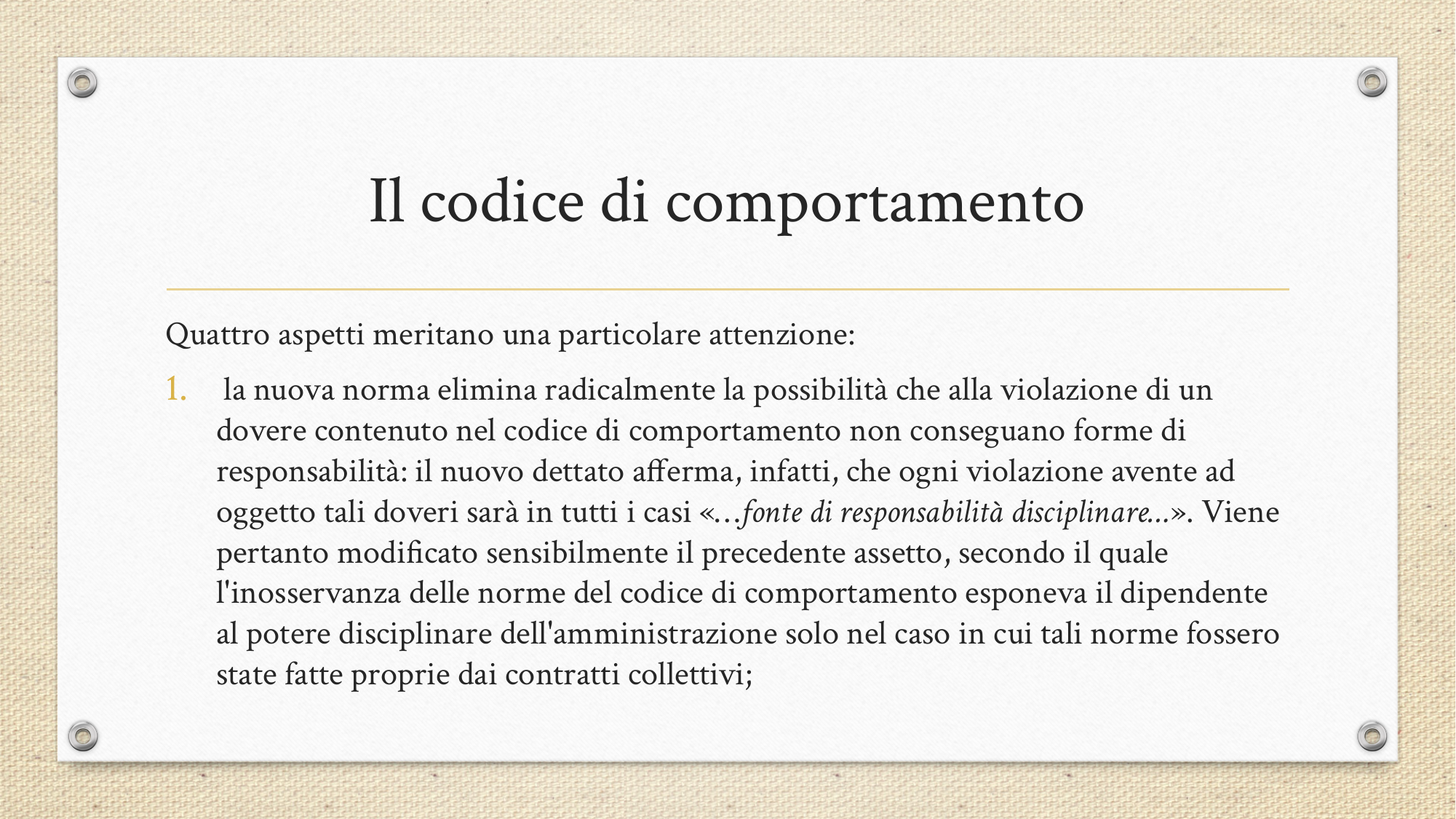

# Il codice di comportamento
Quattro aspetti meritano una particolare attenzione:
 la nuova norma elimina radicalmente la possibilità che alla violazione di un dovere contenuto nel codice di comportamento non conseguano forme di responsabilità: il nuovo dettato afferma, infatti, che ogni violazione avente ad oggetto tali doveri sarà in tutti i casi «…fonte di responsabilità disciplinare…». Viene pertanto modificato sensibilmente il precedente assetto, secondo il quale l'inosservanza delle norme del codice di comportamento esponeva il dipendente al potere disciplinare dell'amministrazione solo nel caso in cui tali norme fossero state fatte proprie dai contratti collettivi;